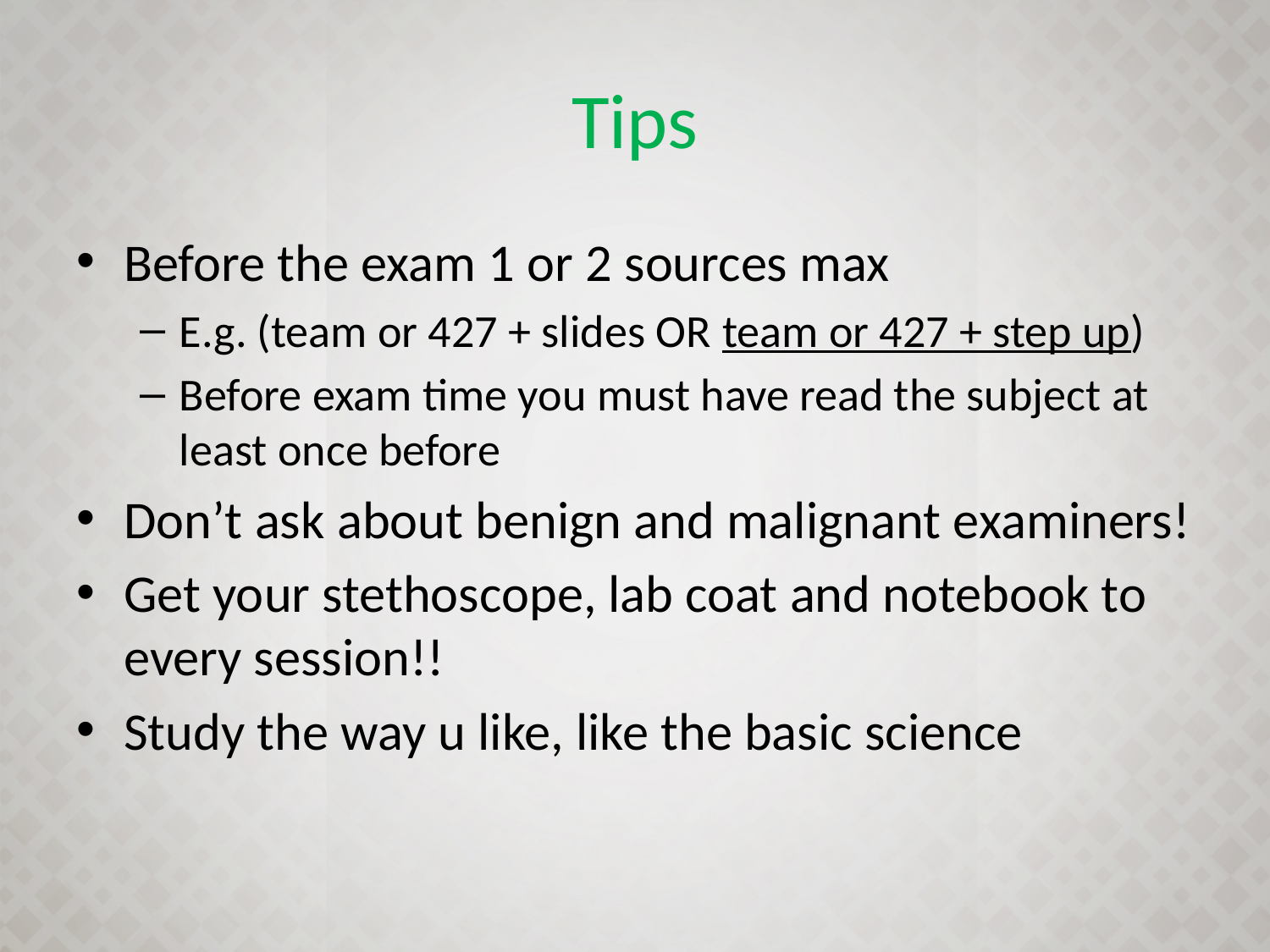

# Tips
Before the exam 1 or 2 sources max
E.g. (team or 427 + slides OR team or 427 + step up)
Before exam time you must have read the subject at least once before
Don’t ask about benign and malignant examiners!
Get your stethoscope, lab coat and notebook to every session!!
Study the way u like, like the basic science